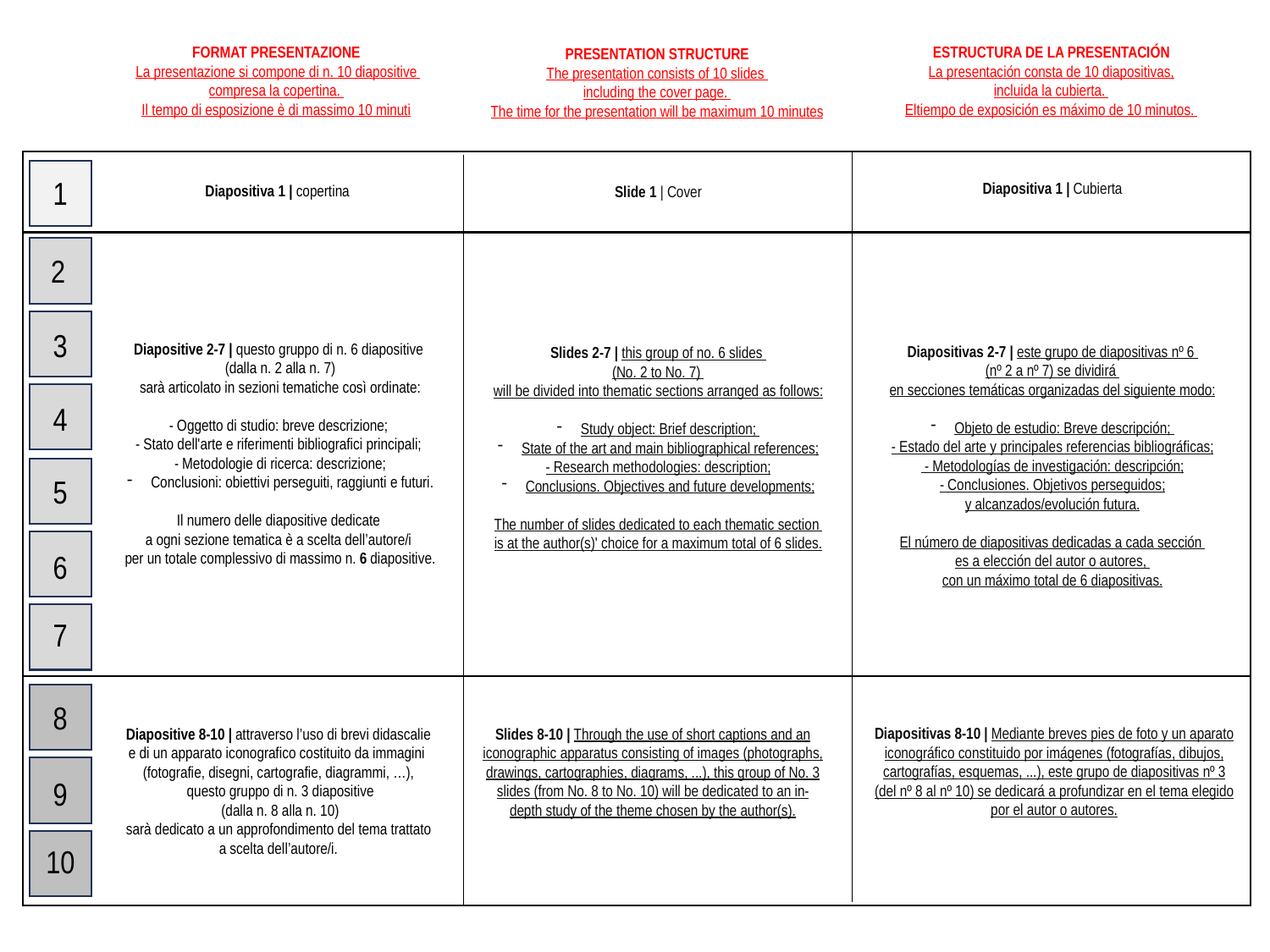

FORMAT PRESENTAZIONE
 La presentazione si compone di n. 10 diapositive
compresa la copertina.
Il tempo di esposizione è di massimo 10 minuti

 ESTRUCTURA DE LA PRESENTACIÓN
La presentación consta de 10 diapositivas,
incluida la cubierta.
Eltiempo de exposición es máximo de 10 minutos.
PRESENTATION STRUCTURE
The presentation consists of 10 slides
including the cover page.
The time for the presentation will be maximum 10 minutes

1
Diapositiva 1 | Cubierta
Diapositiva 1 | copertina
Slide 1 | Cover

2

3
Diapositive 2-7 | questo gruppo di n. 6 diapositive
(dalla n. 2 alla n. 7)
sarà articolato in sezioni tematiche così ordinate:

- Oggetto di studio: breve descrizione;
- Stato dell'arte e riferimenti bibliografici principali;
- Metodologie di ricerca: descrizione;
Conclusioni: obiettivi perseguiti, raggiunti e futuri.

Il numero delle diapositive dedicate
a ogni sezione tematica è a scelta dell’autore/i
per un totale complessivo di massimo n. 6 diapositive.
Diapositivas 2-7 | este grupo de diapositivas nº 6
(nº 2 a nº 7) se dividirá
en secciones temáticas organizadas del siguiente modo:

Objeto de estudio: Breve descripción;
- Estado del arte y principales referencias bibliográficas;
 - Metodologías de investigación: descripción;
- Conclusiones. Objetivos perseguidos;
y alcanzados/evolución futura.

El número de diapositivas dedicadas a cada sección
es a elección del autor o autores,
con un máximo total de 6 diapositivas.
Slides 2-7 | this group of no. 6 slides
(No. 2 to No. 7)
will be divided into thematic sections arranged as follows:

Study object: Brief description;
State of the art and main bibliographical references;
- Research methodologies: description;
Conclusions. Objectives and future developments;

The number of slides dedicated to each thematic section
is at the author(s)' choice for a maximum total of 6 slides.

4

5

6

7

8
Diapositivas 8-10 | Mediante breves pies de foto y un aparato iconográfico constituido por imágenes (fotografías, dibujos, cartografías, esquemas, ...), este grupo de diapositivas nº 3 (del nº 8 al nº 10) se dedicará a profundizar en el tema elegido por el autor o autores.
Diapositive 8-10 | attraverso l’uso di brevi didascalie
e di un apparato iconografico costituito da immagini
(fotografie, disegni, cartografie, diagrammi, …),
 questo gruppo di n. 3 diapositive
 (dalla n. 8 alla n. 10)
sarà dedicato a un approfondimento del tema trattato
a scelta dell’autore/i.
Slides 8-10 | Through the use of short captions and an iconographic apparatus consisting of images (photographs, drawings, cartographies, diagrams, ...), this group of No. 3 slides (from No. 8 to No. 10) will be dedicated to an in-depth study of the theme chosen by the author(s).

9

10